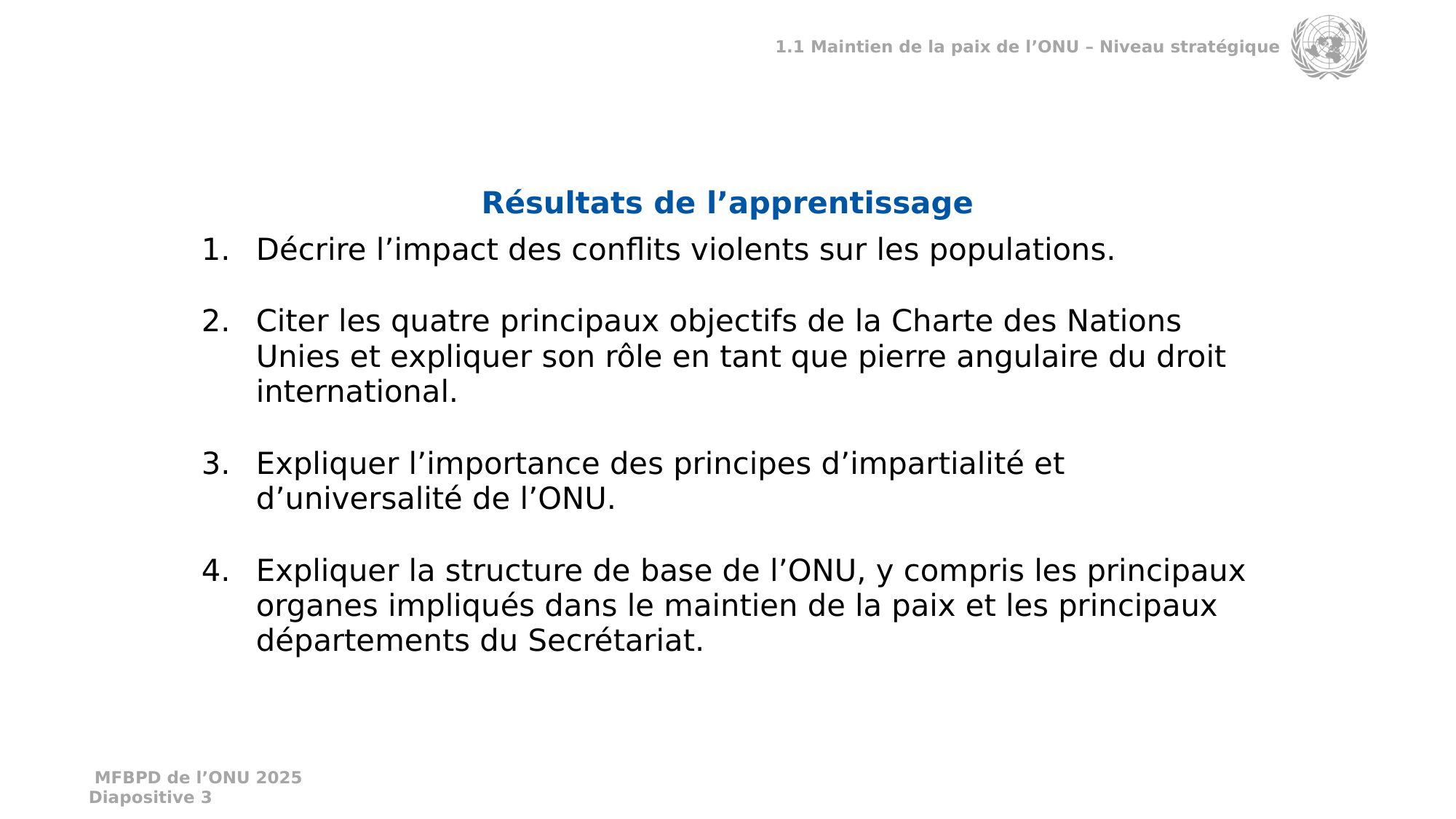

| Résultats de l’apprentissage |
| --- |
| Décrire l’impact des conflits violents sur les populations. Citer les quatre principaux objectifs de la Charte des Nations Unies et expliquer son rôle en tant que pierre angulaire du droit international. Expliquer l’importance des principes d’impartialité et d’universalité de l’ONU. Expliquer la structure de base de l’ONU, y compris les principaux organes impliqués dans le maintien de la paix et les principaux départements du Secrétariat. |